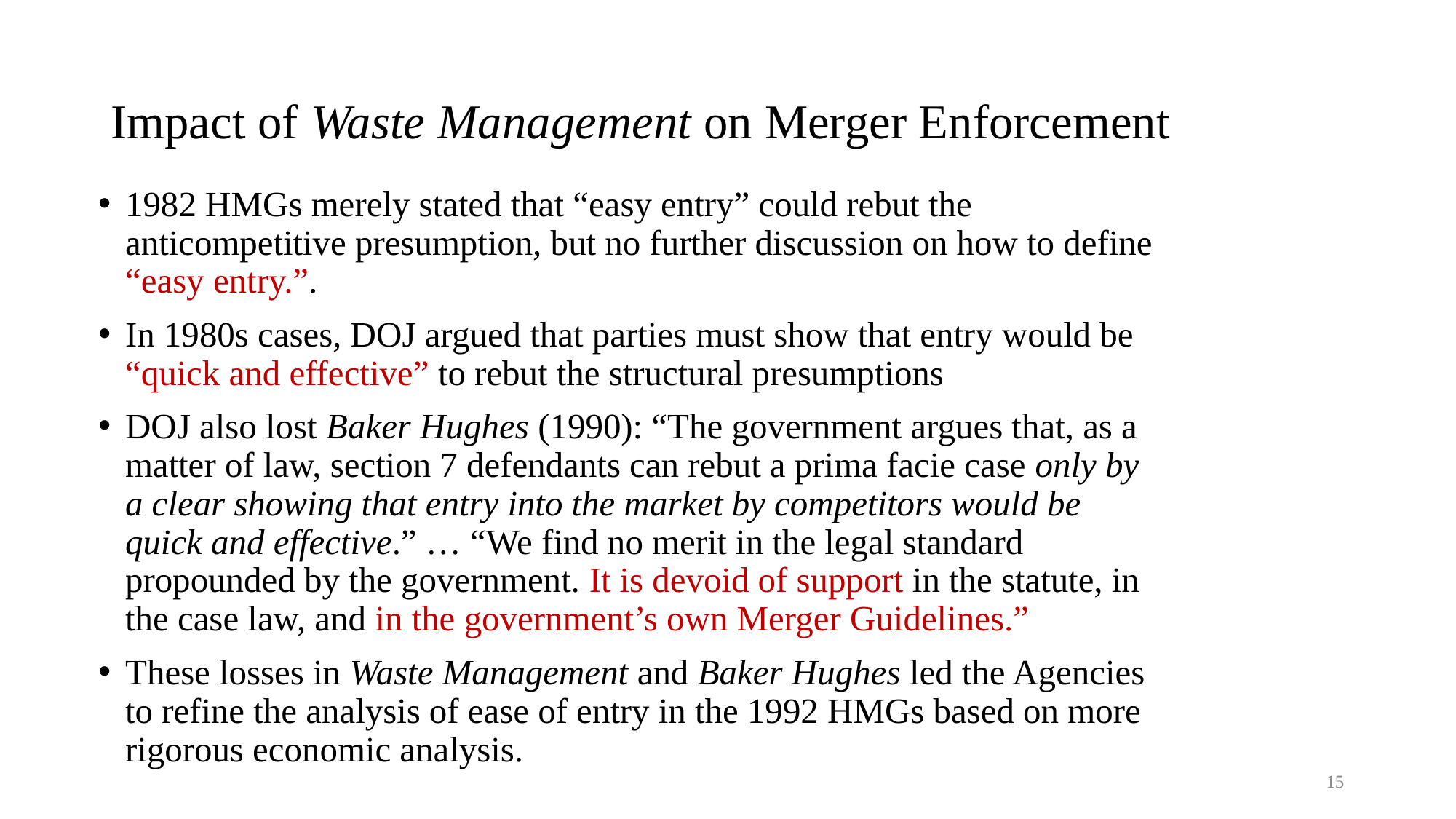

# Impact of Waste Management on Merger Enforcement
1982 HMGs merely stated that “easy entry” could rebut the anticompetitive presumption, but no further discussion on how to define “easy entry.”.
In 1980s cases, DOJ argued that parties must show that entry would be
“quick and effective” to rebut the structural presumptions
DOJ also lost Baker Hughes (1990): “The government argues that, as a matter of law, section 7 defendants can rebut a prima facie case only by a clear showing that entry into the market by competitors would be quick and effective.” … “We find no merit in the legal standard propounded by the government. It is devoid of support in the statute, in the case law, and in the government’s own Merger Guidelines.”
These losses in Waste Management and Baker Hughes led the Agencies to refine the analysis of ease of entry in the 1992 HMGs based on more rigorous economic analysis.

15